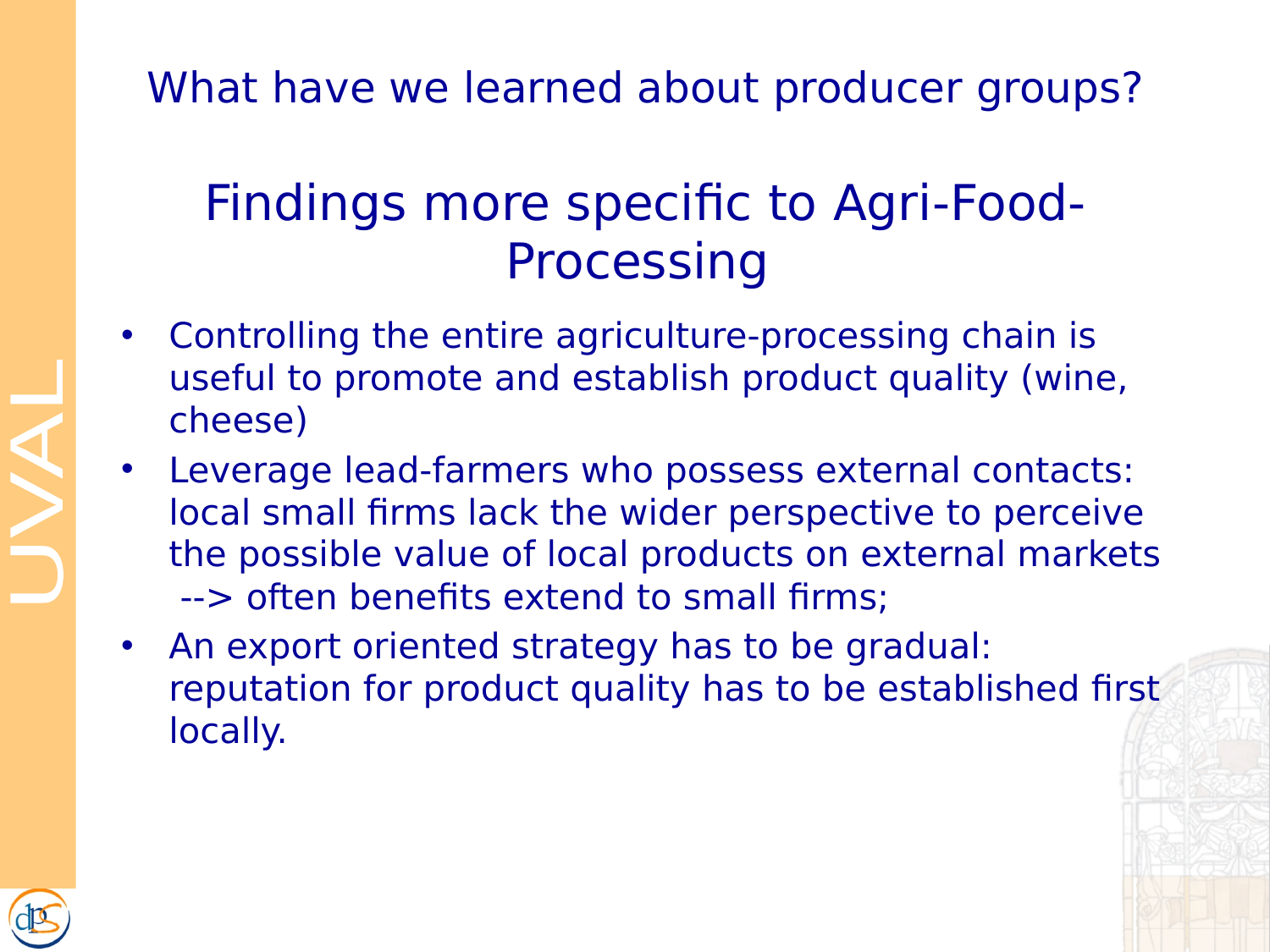

# What have we learned about producer groups? Findings more specific to Agri-Food-Processing
Controlling the entire agriculture-processing chain is useful to promote and establish product quality (wine, cheese)
Leverage lead-farmers who possess external contacts: local small firms lack the wider perspective to perceive the possible value of local products on external markets  --> often benefits extend to small firms;
An export oriented strategy has to be gradual: reputation for product quality has to be established first locally.